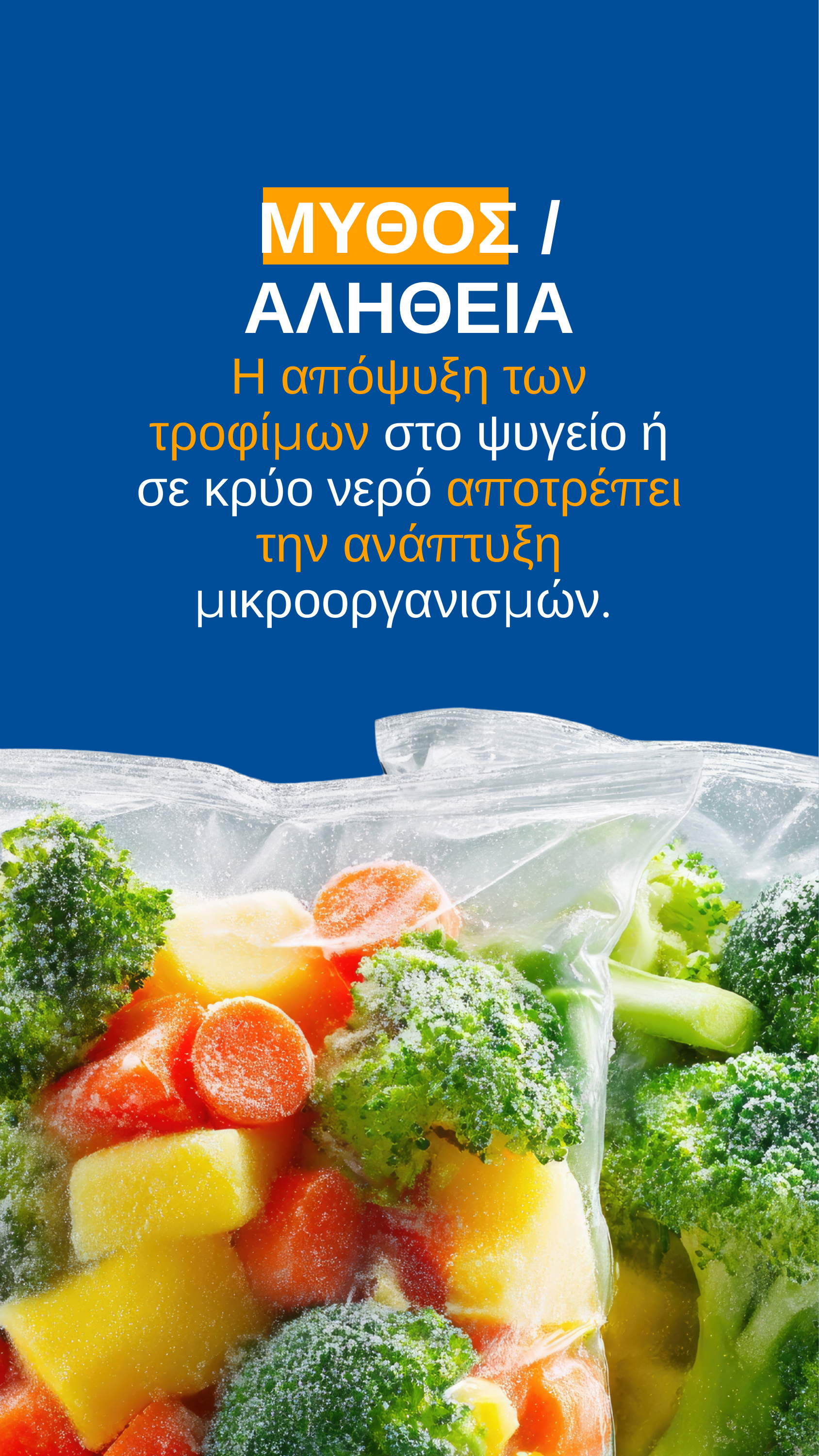

ΜΥΘΟΣ / ΑΛΗΘΕΙΑ

Η απόψυξη των τροφίμων στο ψυγείο ή σε κρύο νερό αποτρέπει την ανάπτυξη μικροοργανισμών.